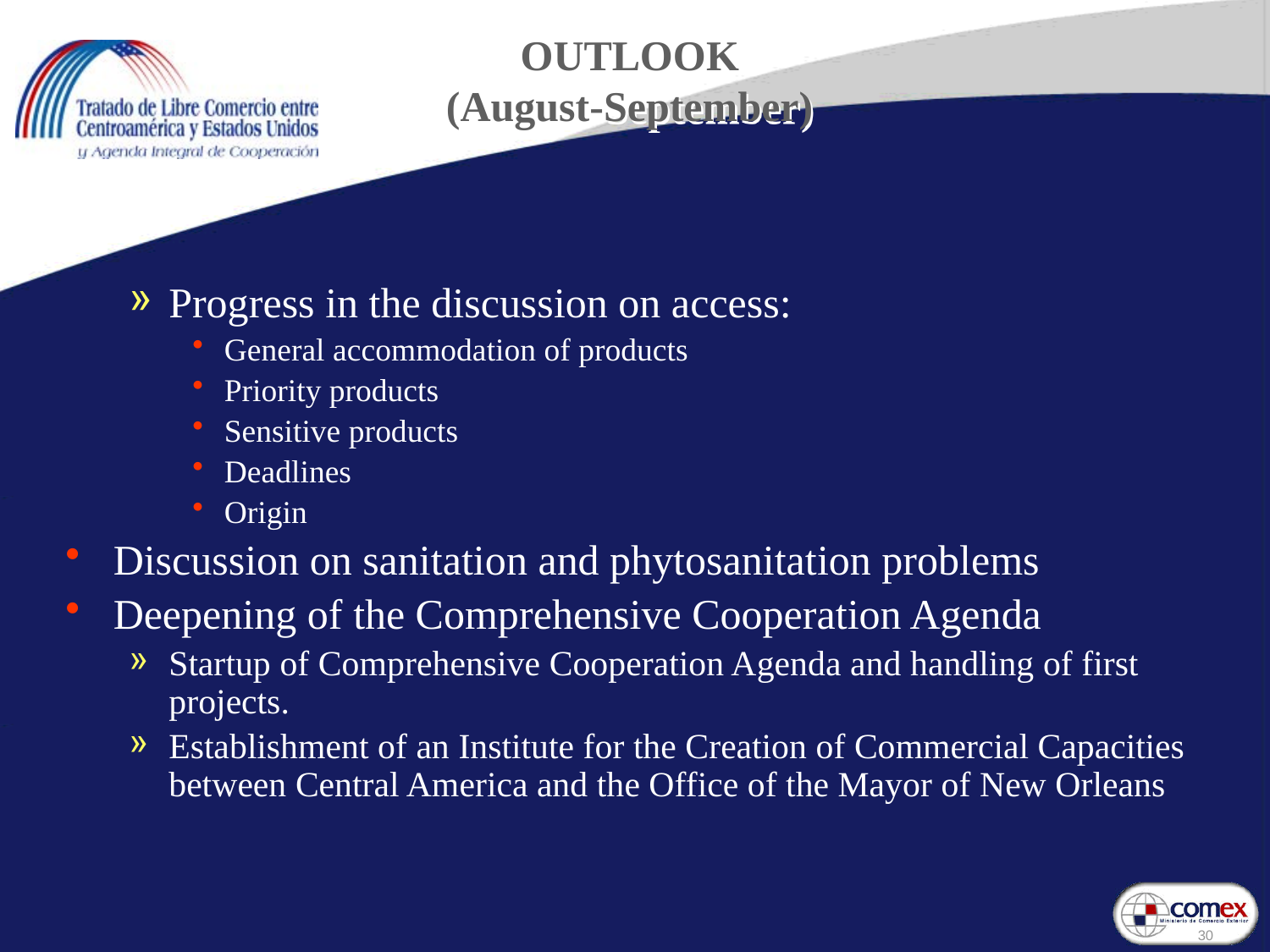

# OUTLOOK (August-September)
Progress in the discussion on access:
General accommodation of products
Priority products
Sensitive products
Deadlines
Origin
Discussion on sanitation and phytosanitation problems
Deepening of the Comprehensive Cooperation Agenda
Startup of Comprehensive Cooperation Agenda and handling of first projects.
Establishment of an Institute for the Creation of Commercial Capacities between Central America and the Office of the Mayor of New Orleans